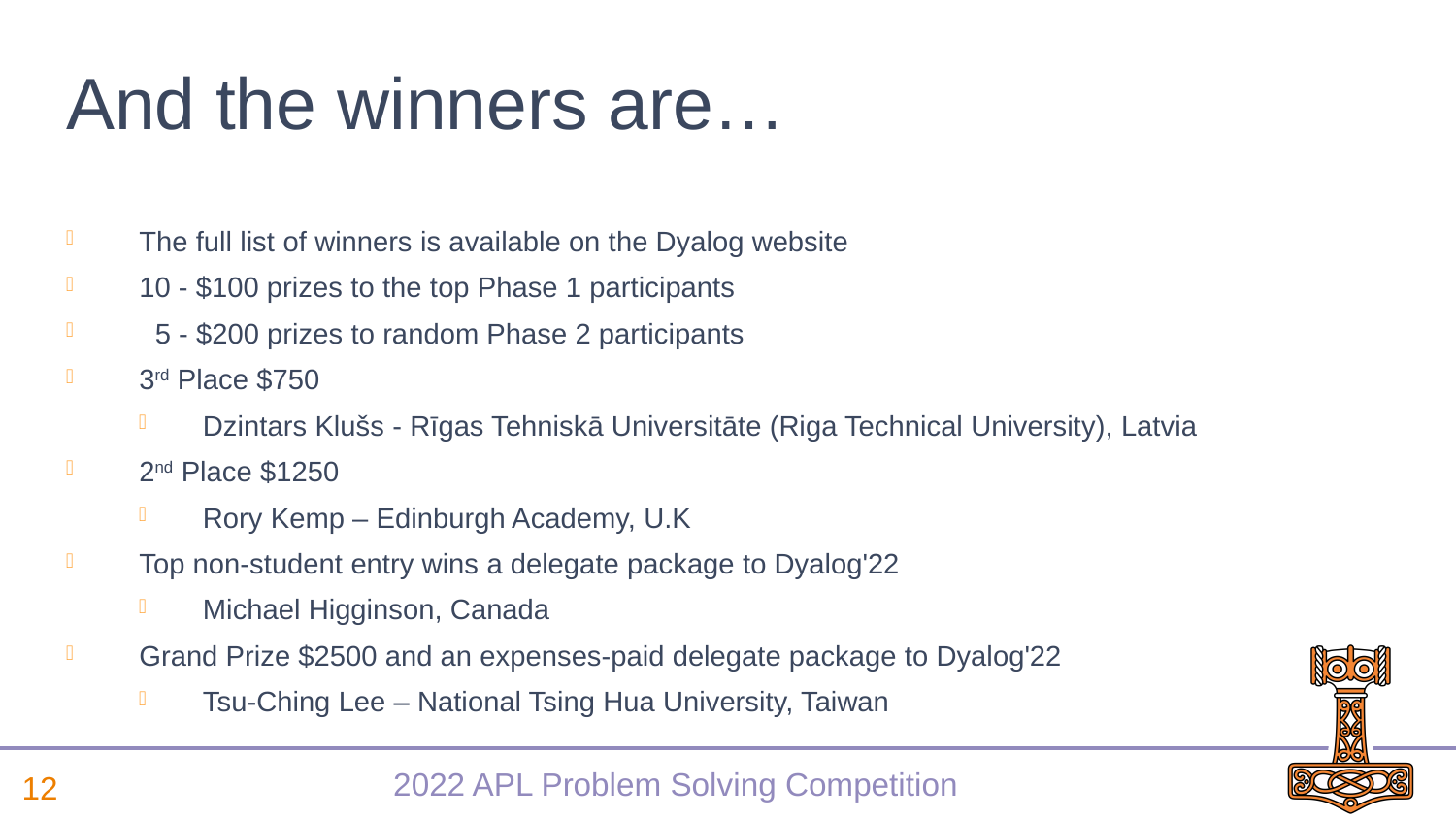

# And the winners are…
The full list of winners is available on the Dyalog website
10 - $100 prizes to the top Phase 1 participants
  5 - $200 prizes to random Phase 2 participants
3rd Place $750
Dzintars Klušs - Rīgas Tehniskā Universitāte (Riga Technical University), Latvia
2nd Place $1250
Rory Kemp – Edinburgh Academy, U.K
Top non-student entry wins a delegate package to Dyalog'22
Michael Higginson, Canada
Grand Prize $2500 and an expenses-paid delegate package to Dyalog'22
Tsu-Ching Lee – National Tsing Hua University, Taiwan